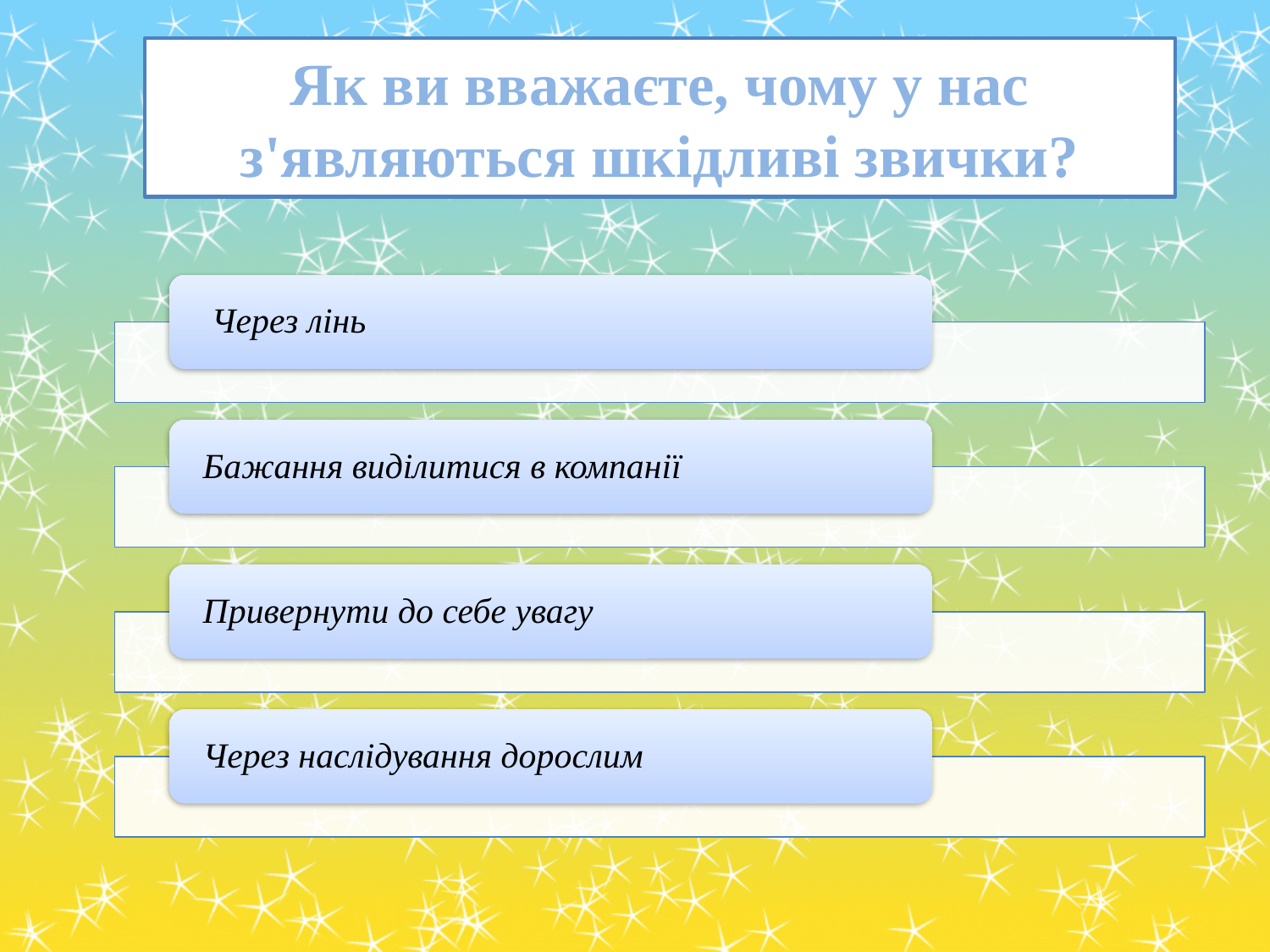

# Як ви вважаєте, чому у нас з'являються шкідливі звички?
 Через лінь
Бажання виділитися в компанії
Привернути до себе увагу
Через наслідування дорослим